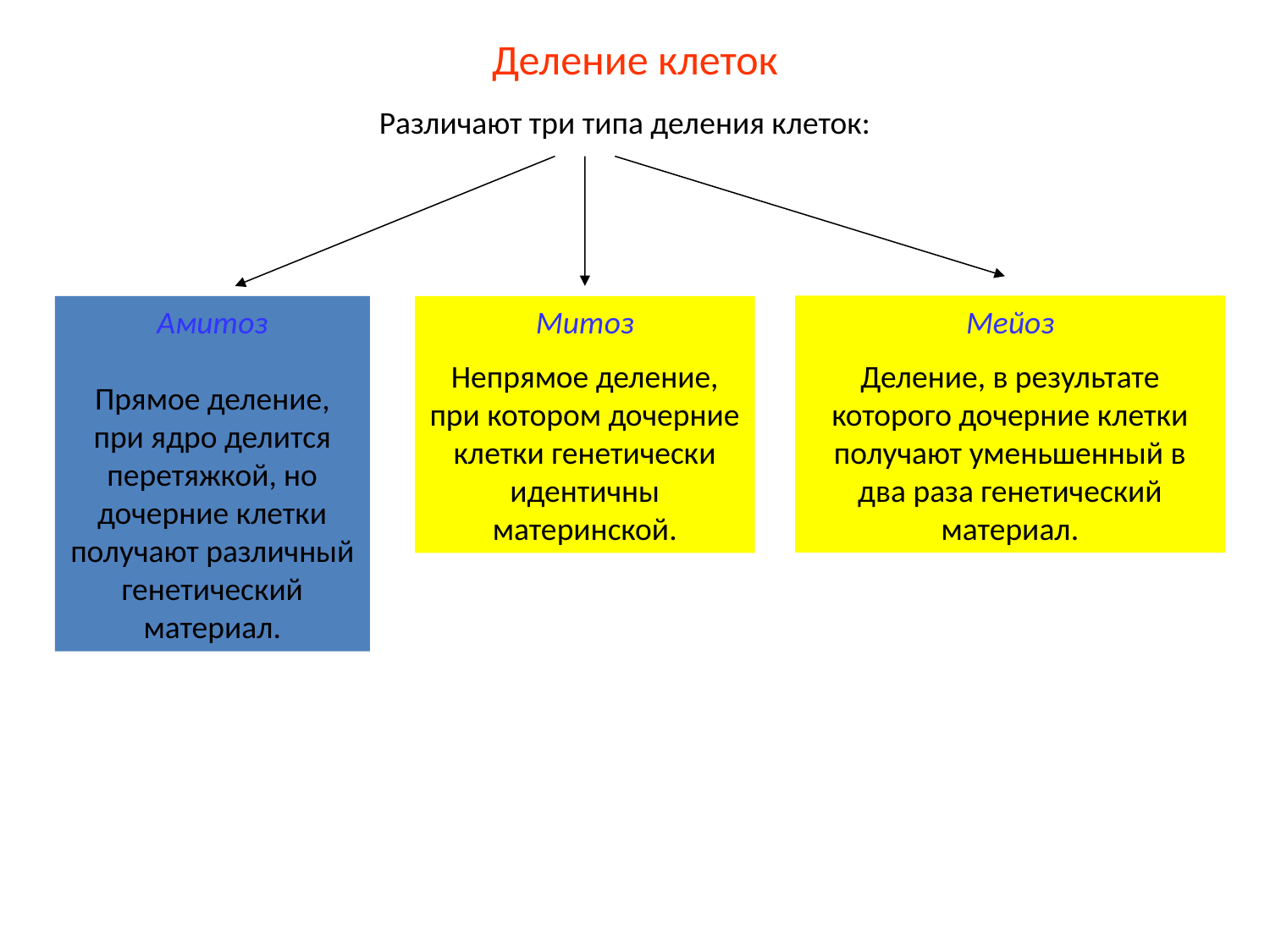

Деление клеток
Различают три типа деления клеток:

Мейоз
Деление, в результате которого дочерние клетки получают уменьшенный в два раза генетический материал.
Амитоз

Прямое деление, при ядро делится перетяжкой, но дочерние клетки получают различный генетический материал.
Митоз
Непрямое деление, при котором дочерние клетки генетически идентичны материнской.